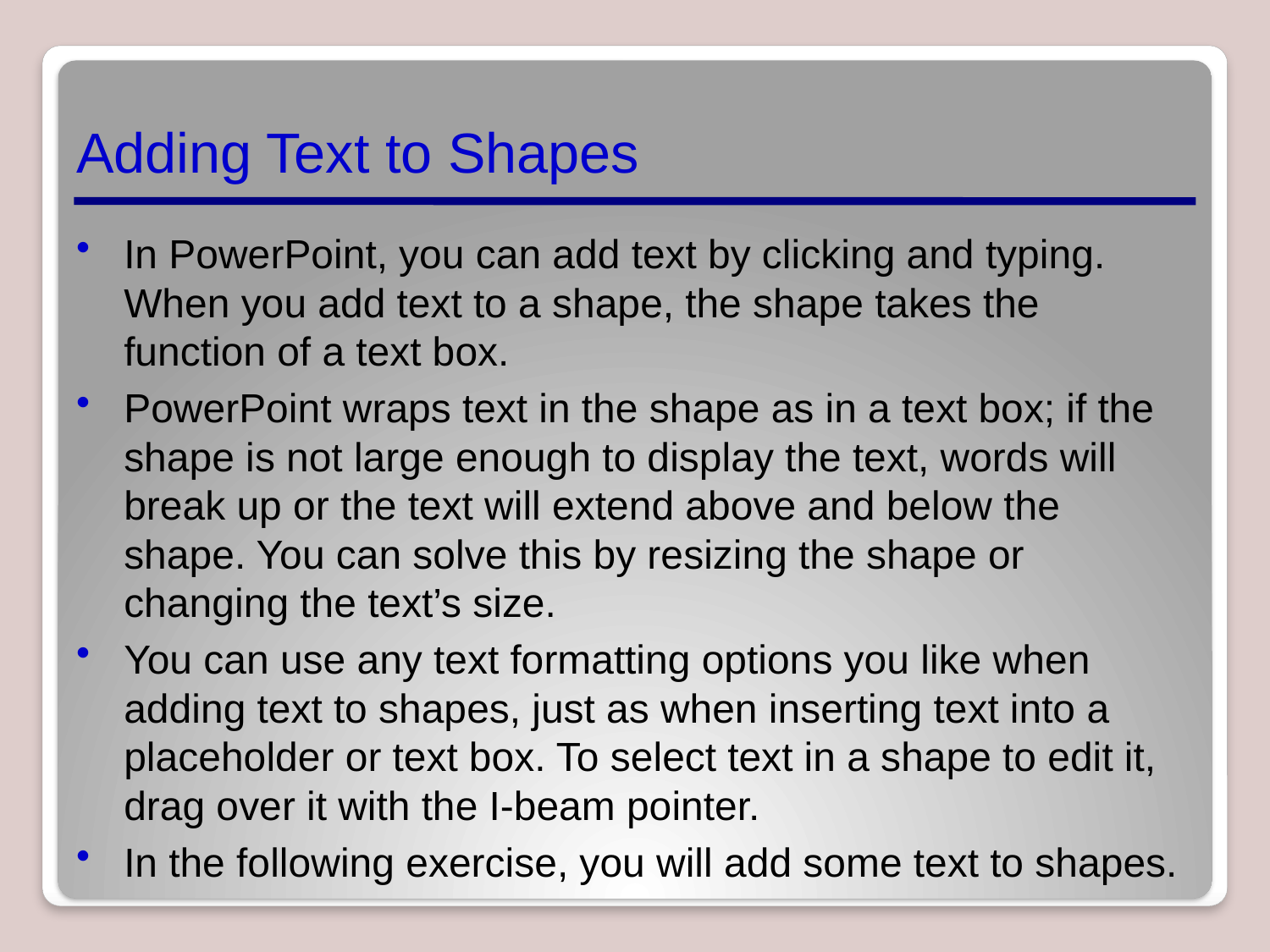

# Adding Text to Shapes
In PowerPoint, you can add text by clicking and typing. When you add text to a shape, the shape takes the function of a text box.
PowerPoint wraps text in the shape as in a text box; if the shape is not large enough to display the text, words will break up or the text will extend above and below the shape. You can solve this by resizing the shape or changing the text’s size.
You can use any text formatting options you like when adding text to shapes, just as when inserting text into a placeholder or text box. To select text in a shape to edit it, drag over it with the I-beam pointer.
In the following exercise, you will add some text to shapes.